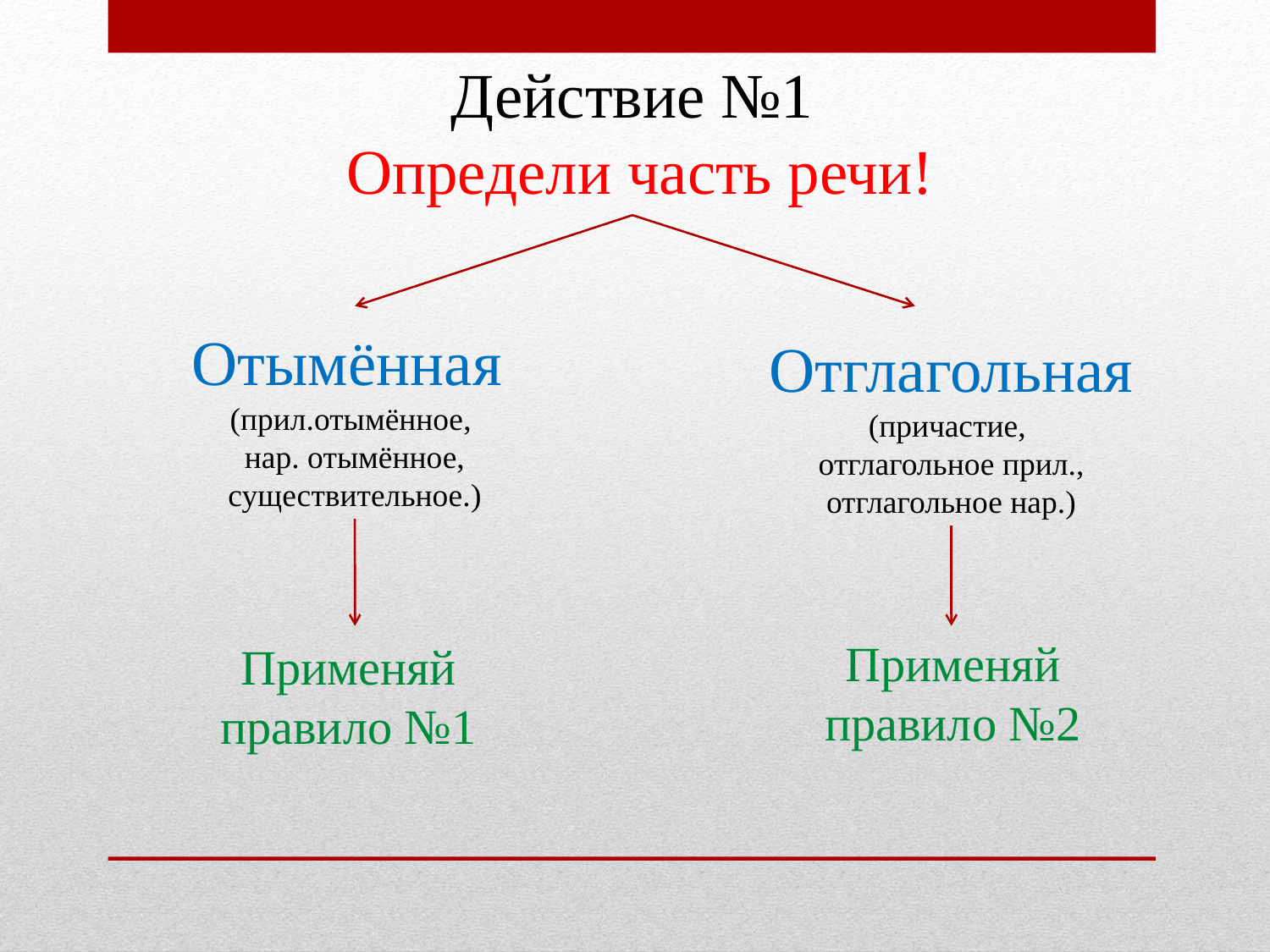

Действие №1
 Определи часть речи!
Отымённая
(прил.отымённое,
нар. отымённое,
существительное.)
Отглагольная
(причастие,
отглагольное прил.,
отглагольное нар.)
Применяй правило №2
Применяй правило №1